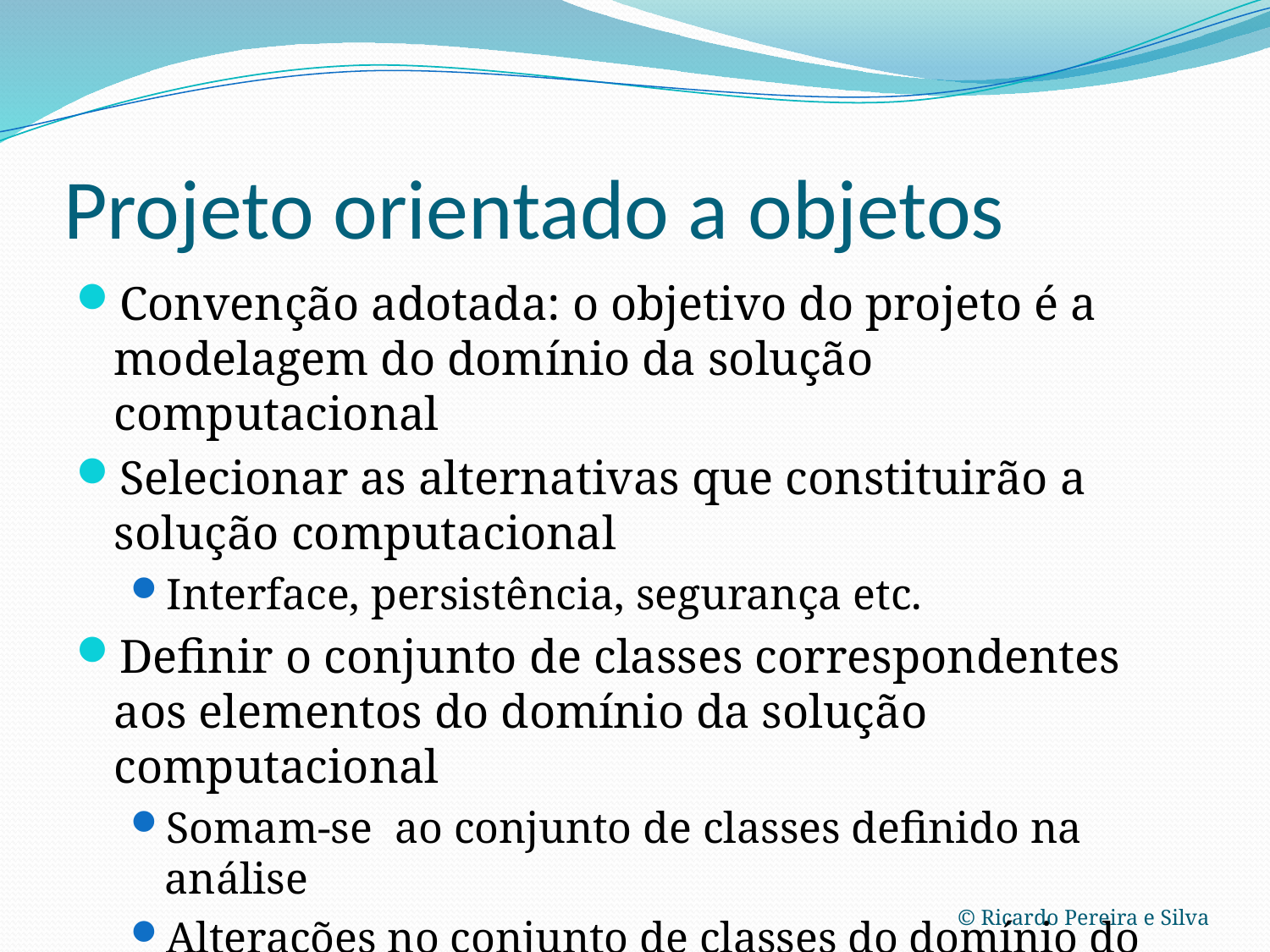

# Projeto orientado a objetos
Convenção adotada: o objetivo do projeto é a modelagem do domínio da solução computacional
Selecionar as alternativas que constituirão a solução computacional
Interface, persistência, segurança etc.
Definir o conjunto de classes correspondentes aos elementos do domínio da solução computacional
Somam-se  ao conjunto de classes definido na análise
Alterações no conjunto de classes do domínio do problema
© Ricardo Pereira e Silva